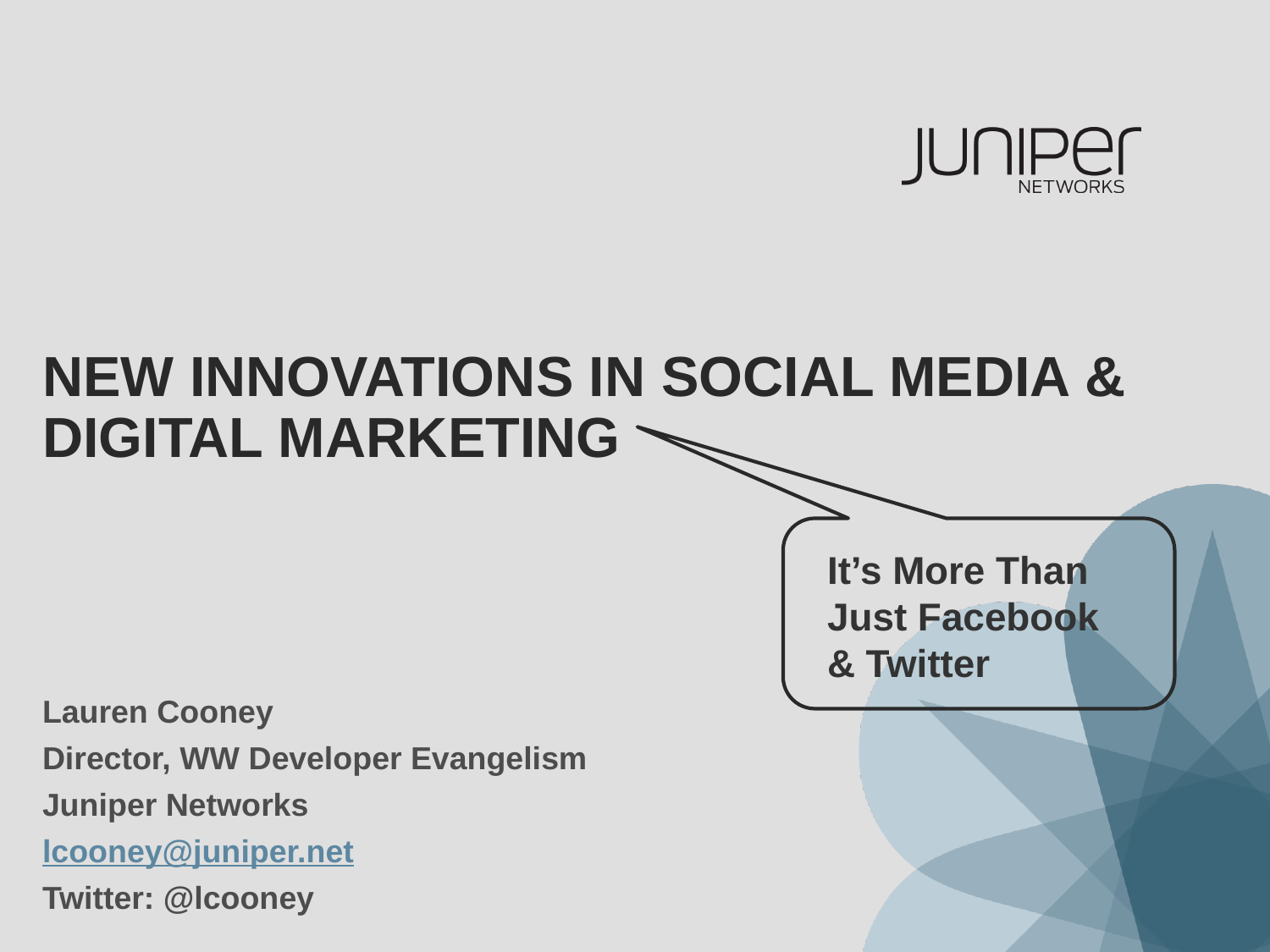

# New Innovations in social media & digital marketing

It’s More Than Just Facebook & Twitter
Lauren Cooney
Director, WW Developer Evangelism
Juniper Networks
lcooney@juniper.net
Twitter: @lcooney